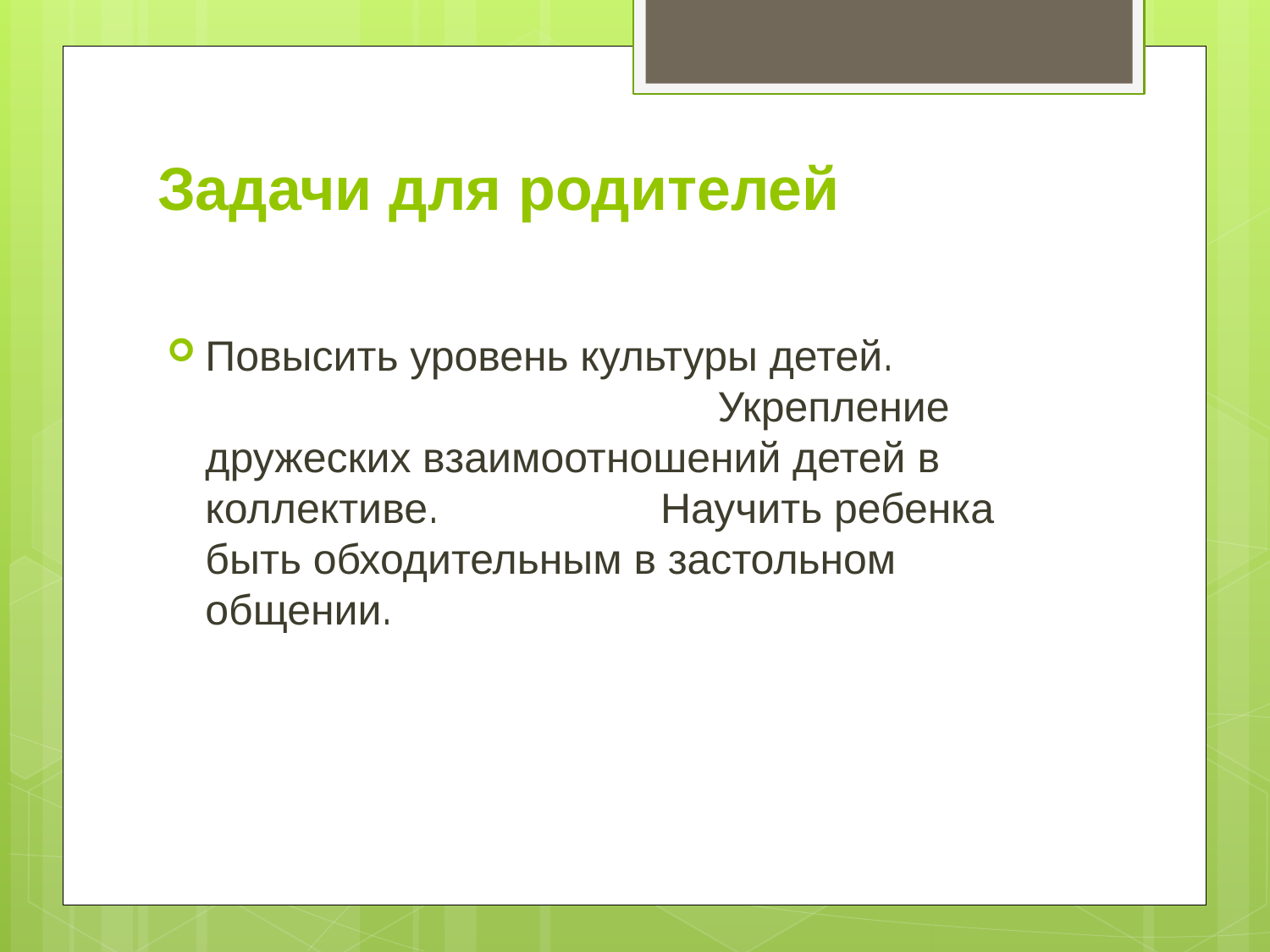

# Задачи для родителей
Повысить уровень культуры детей.                                                            Укрепление дружеских взаимоотношений детей в коллективе.                   Научить ребенка быть обходительным в застольном общении.